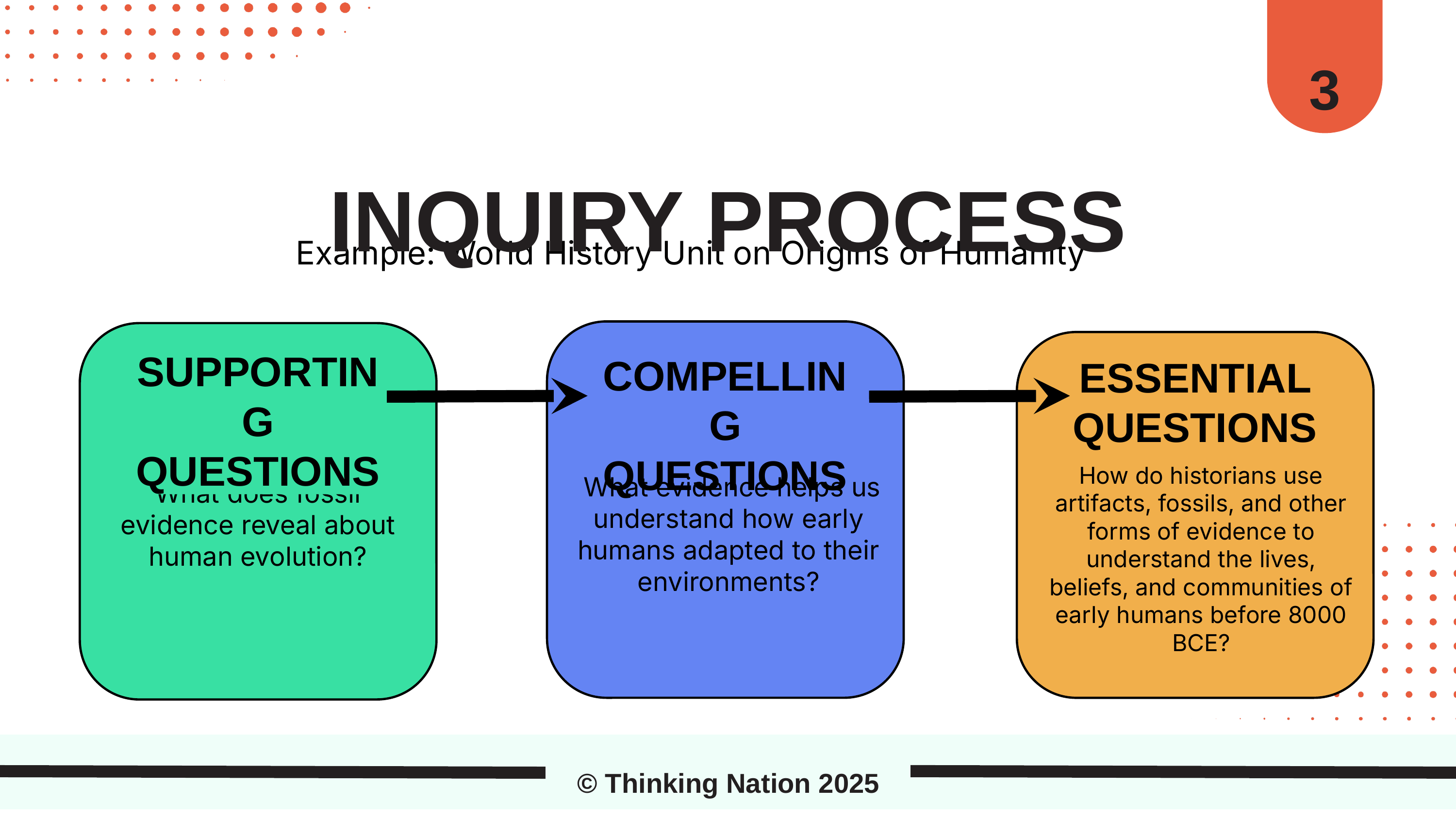

3
INQUIRY PROCESS
Example: World History Unit on Origins of Humanity

COMPELLING QUESTIONS
ESSENTIAL QUESTIONS
SUPPORTING QUESTIONS
How do historians use artifacts, fossils, and other forms of evidence to understand the lives, beliefs, and communities of early humans before 8000 BCE?
 What evidence helps us understand how early humans adapted to their environments?
What does fossil evidence reveal about human evolution?

© Thinking Nation 2025